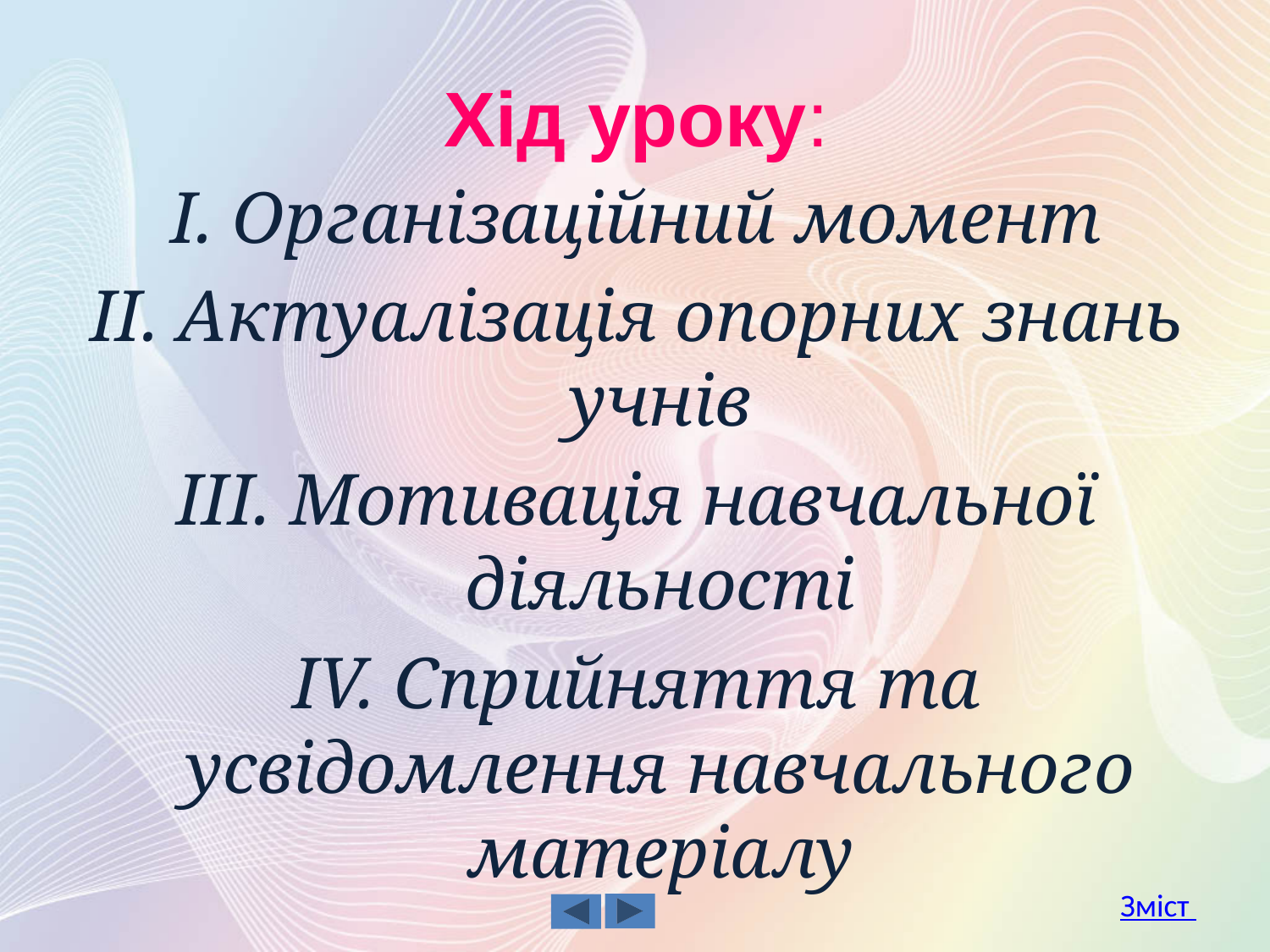

# Хід уроку:
І. Організаційний момент
ІІ. Актуалізація опорних знань учнів
ІІІ. Мотивація навчальної діяльності
ІV. Сприйняття та усвідомлення навчального матеріалу

Зміст